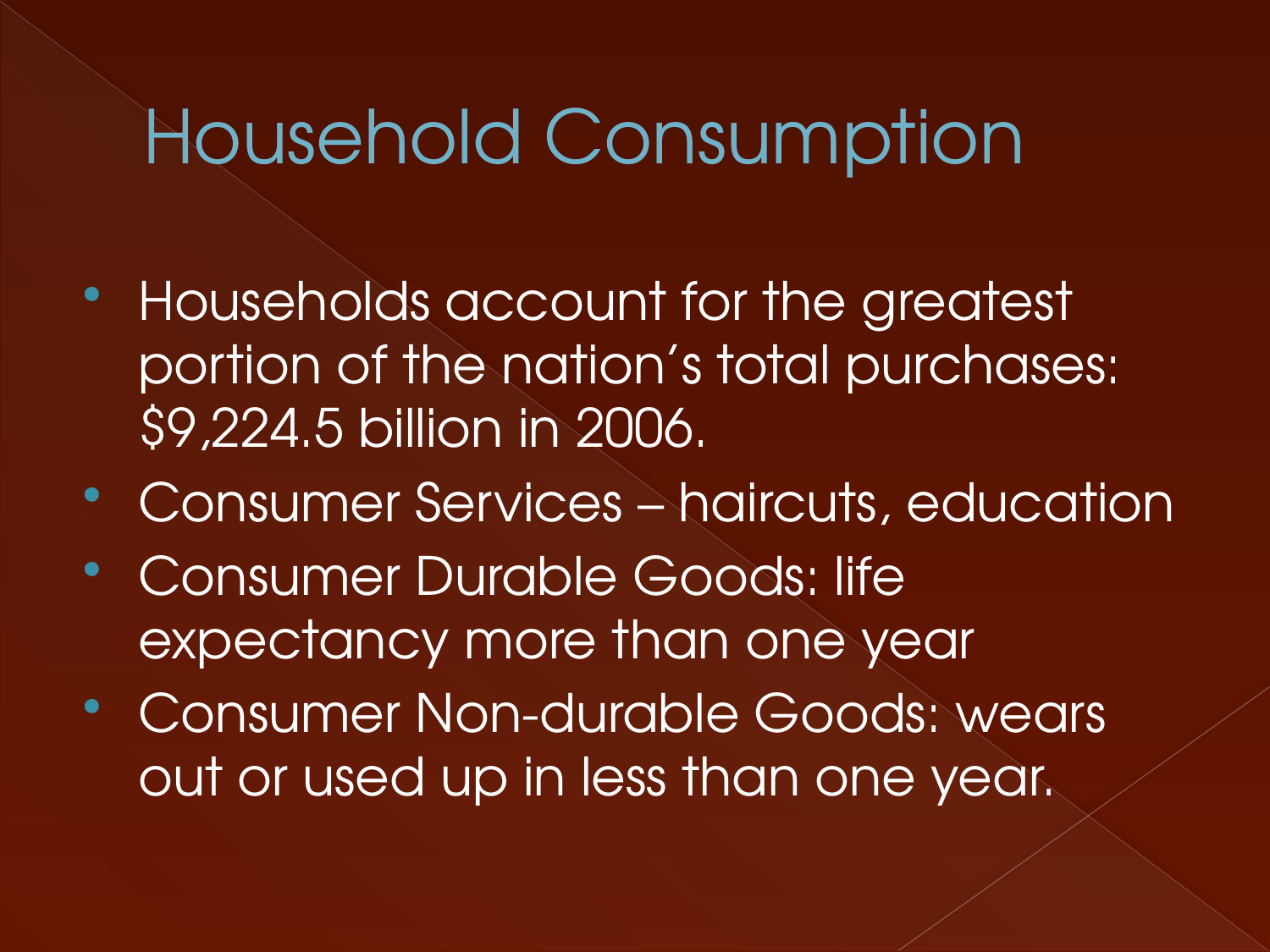

# Household Consumption
Households account for the greatest portion of the nation’s total purchases: $9,224.5 billion in 2006.
Consumer Services – haircuts, education
Consumer Durable Goods: life expectancy more than one year
Consumer Non-durable Goods: wears out or used up in less than one year.